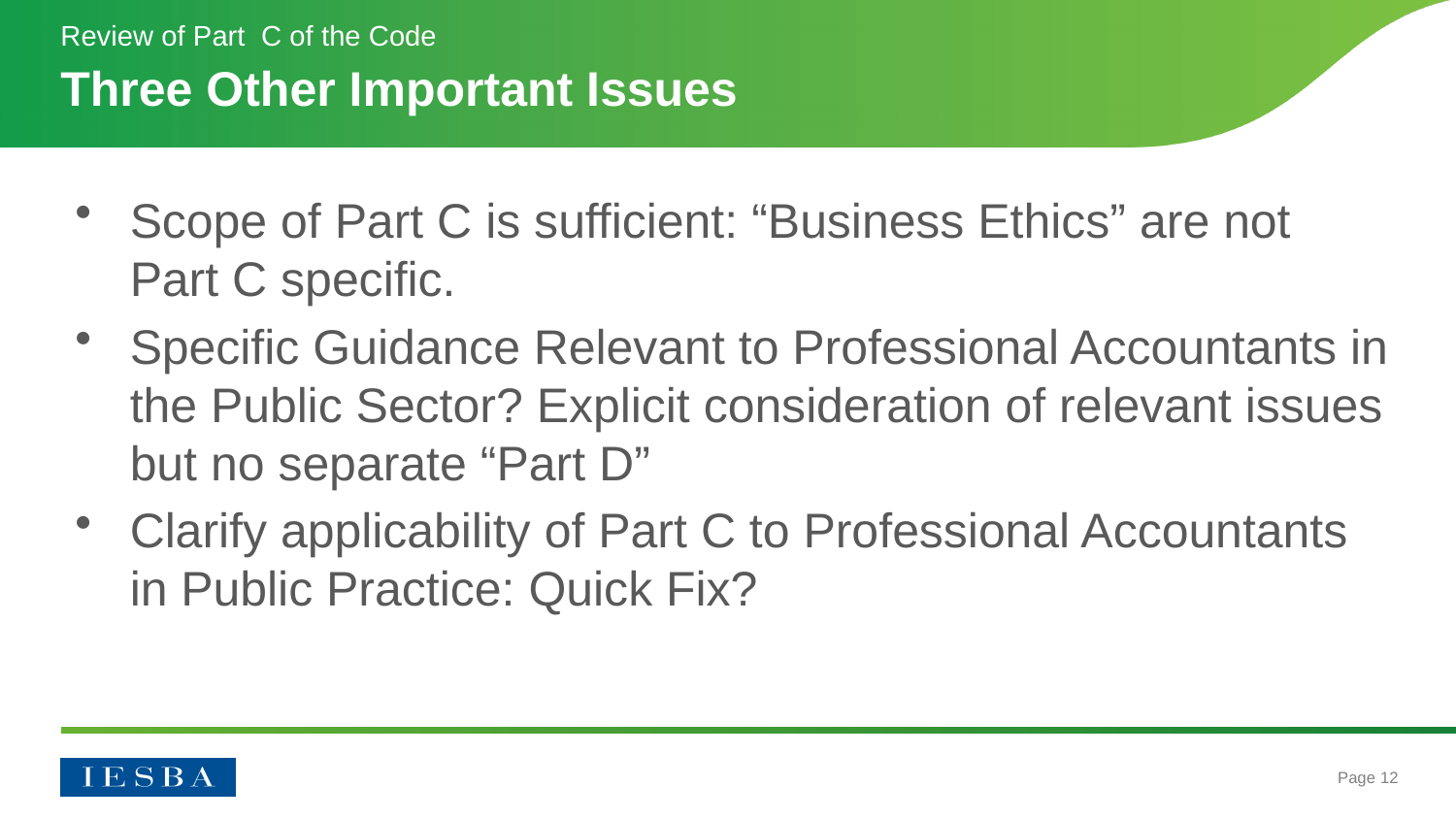

Review of Part  C of the Code

# Three Other Important Issues
Scope of Part C is sufficient: “Business Ethics” are not Part C specific.
Specific Guidance Relevant to Professional Accountants in the Public Sector? Explicit consideration of relevant issues but no separate “Part D”
Clarify applicability of Part C to Professional Accountants in Public Practice: Quick Fix?